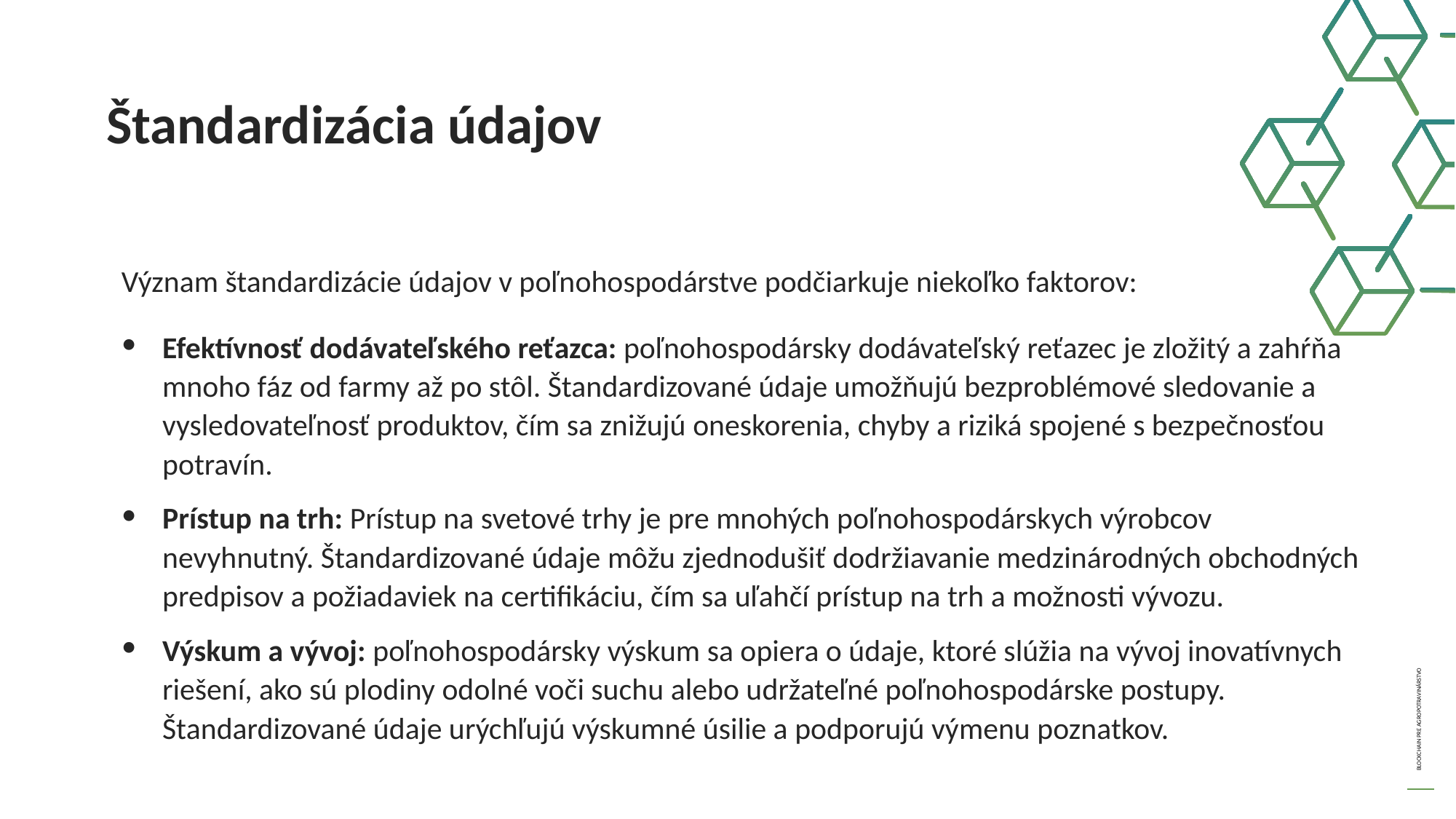

Štandardizácia údajov
Význam štandardizácie údajov v poľnohospodárstve podčiarkuje niekoľko faktorov:
Efektívnosť dodávateľského reťazca: poľnohospodársky dodávateľský reťazec je zložitý a zahŕňa mnoho fáz od farmy až po stôl. Štandardizované údaje umožňujú bezproblémové sledovanie a vysledovateľnosť produktov, čím sa znižujú oneskorenia, chyby a riziká spojené s bezpečnosťou potravín.
Prístup na trh: Prístup na svetové trhy je pre mnohých poľnohospodárskych výrobcov nevyhnutný. Štandardizované údaje môžu zjednodušiť dodržiavanie medzinárodných obchodných predpisov a požiadaviek na certifikáciu, čím sa uľahčí prístup na trh a možnosti vývozu.
Výskum a vývoj: poľnohospodársky výskum sa opiera o údaje, ktoré slúžia na vývoj inovatívnych riešení, ako sú plodiny odolné voči suchu alebo udržateľné poľnohospodárske postupy. Štandardizované údaje urýchľujú výskumné úsilie a podporujú výmenu poznatkov.